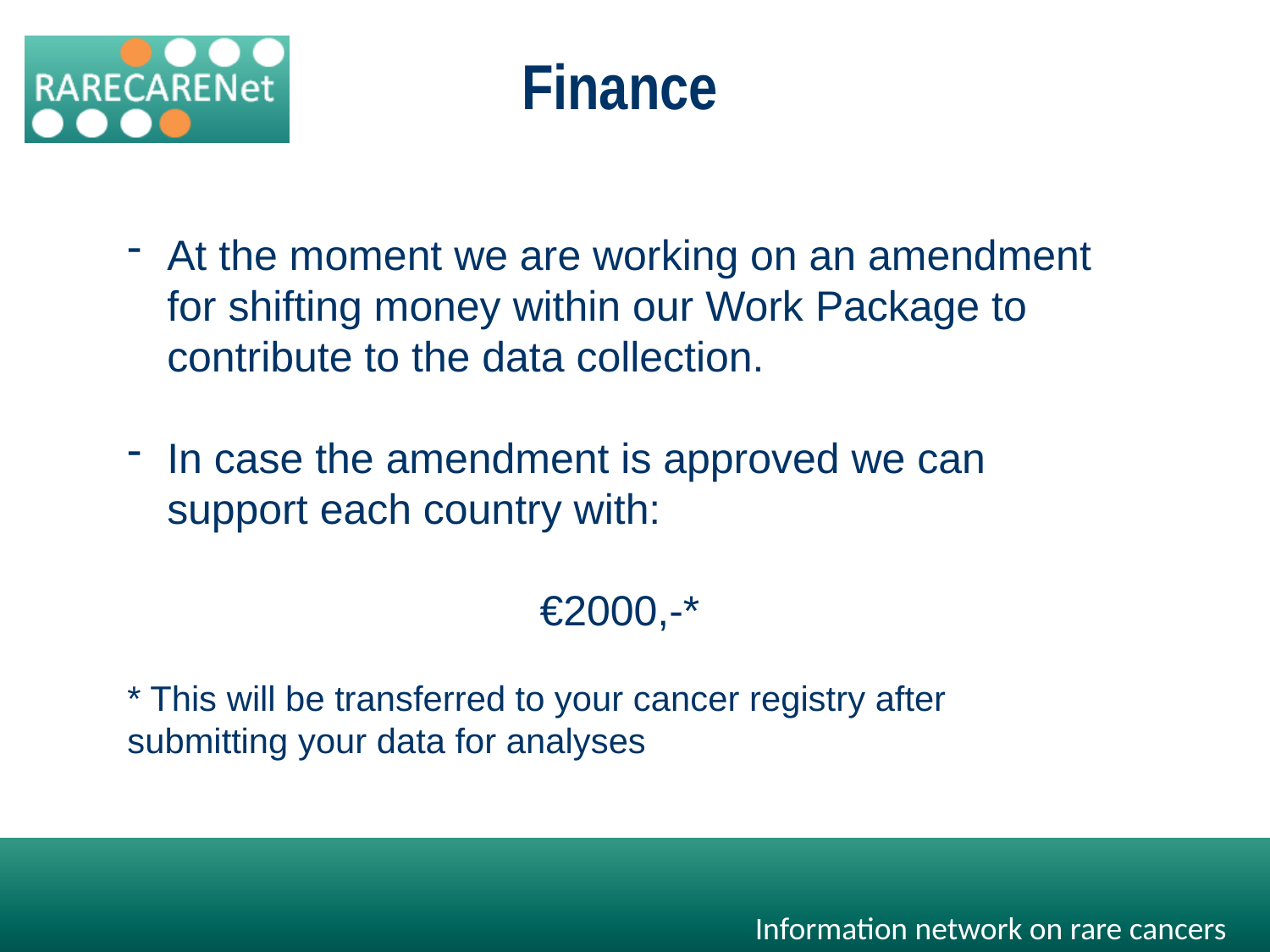

Finance
At the moment we are working on an amendment for shifting money within our Work Package to contribute to the data collection.

In case the amendment is approved we can support each country with:

€2000,-*

* This will be transferred to your cancer registry after submitting your data for analyses